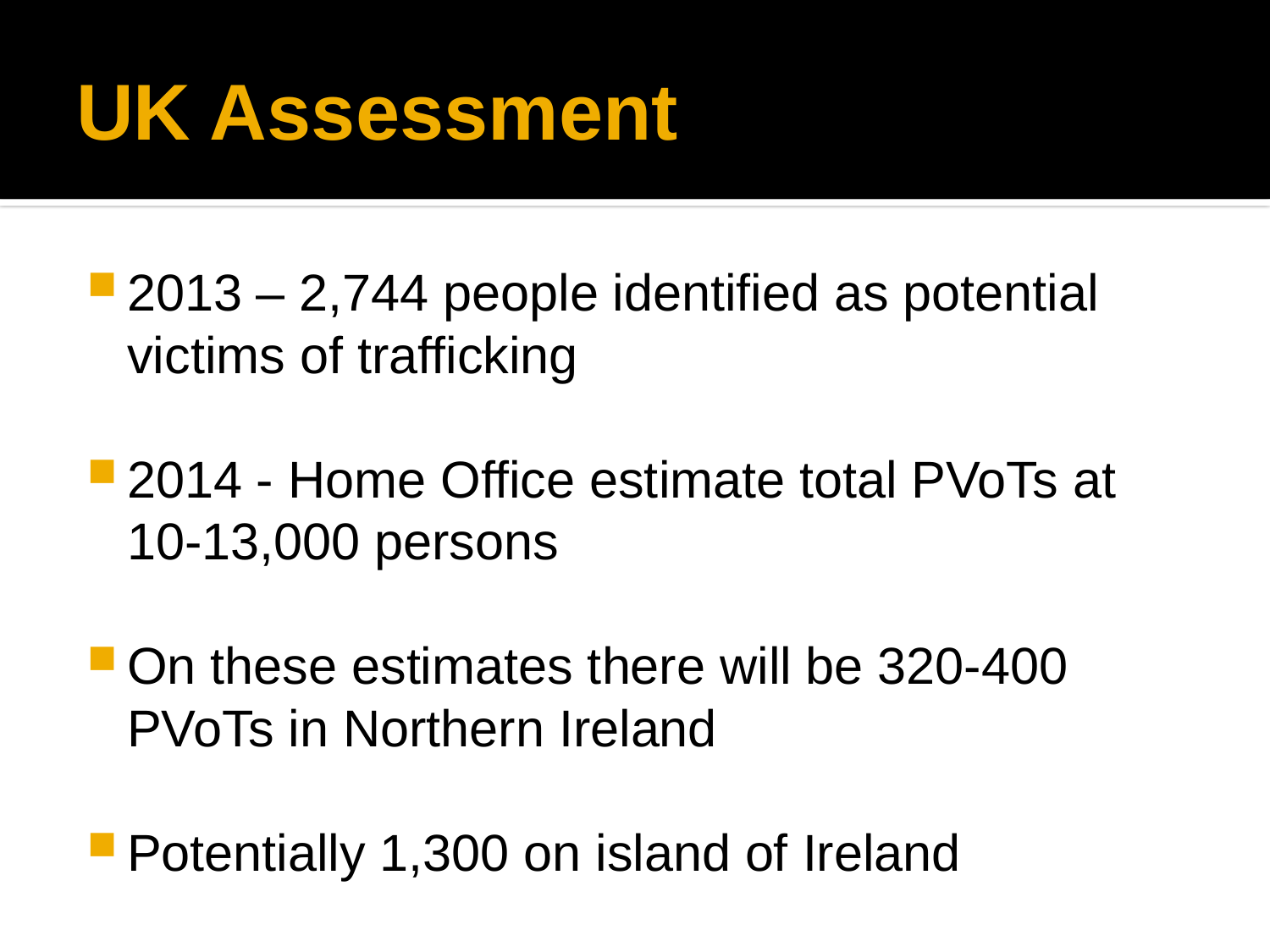

# UK Assessment
2013 – 2,744 people identified as potential victims of trafficking

2014 - Home Office estimate total PVoTs at 10-13,000 persons

On these estimates there will be 320-400 PVoTs in Northern Ireland

Potentially 1,300 on island of Ireland